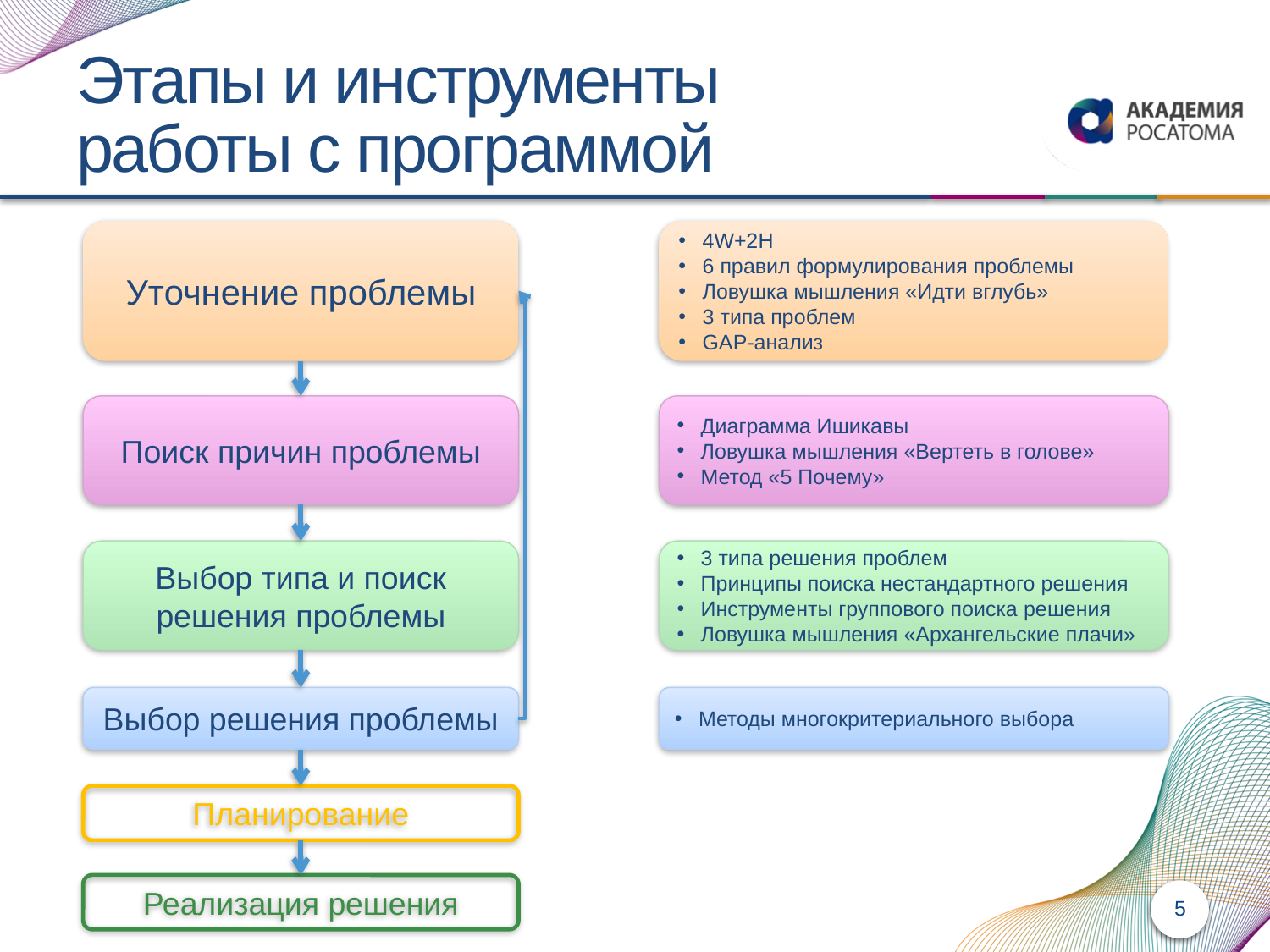

# Этапы и инструменты работы с программой
Уточнение проблемы
4W+2H
6 правил формулирования проблемы
Ловушка мышления «Идти вглубь»
3 типа проблем
GAP-анализ
Диаграмма Ишикавы
Ловушка мышления «Вертеть в голове»
Метод «5 Почему»
Поиск причин проблемы
Выбор типа и поиск решения проблемы
3 типа решения проблем
Принципы поиска нестандартного решения
Инструменты группового поиска решения
Ловушка мышления «Архангельские плачи»
Методы многокритериального выбора
Выбор решения проблемы
Планирование
Реализация решения
5